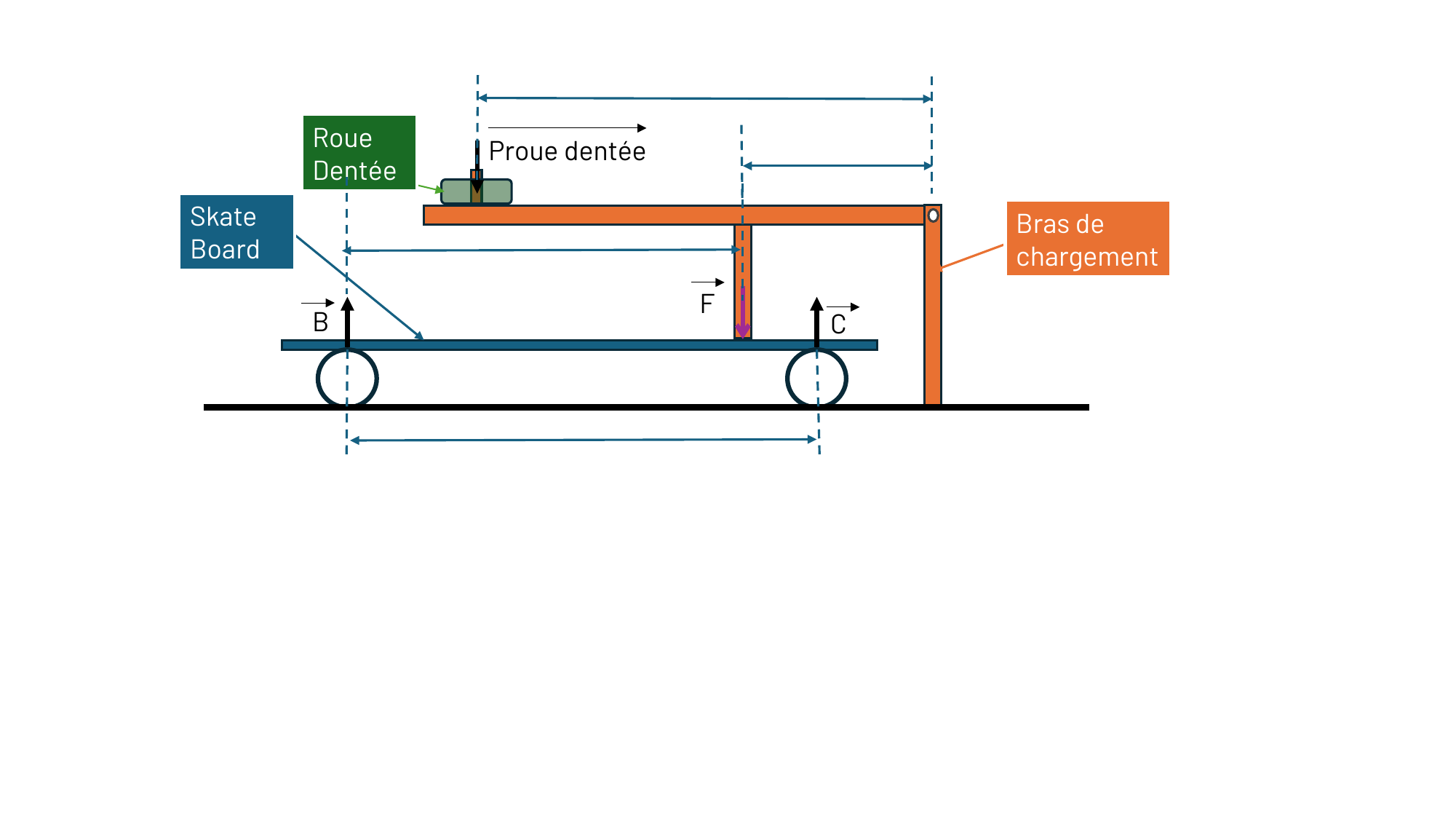

Roue Dentée
Proue dentée

Skate Board
Bras de chargement

F

B
C

v